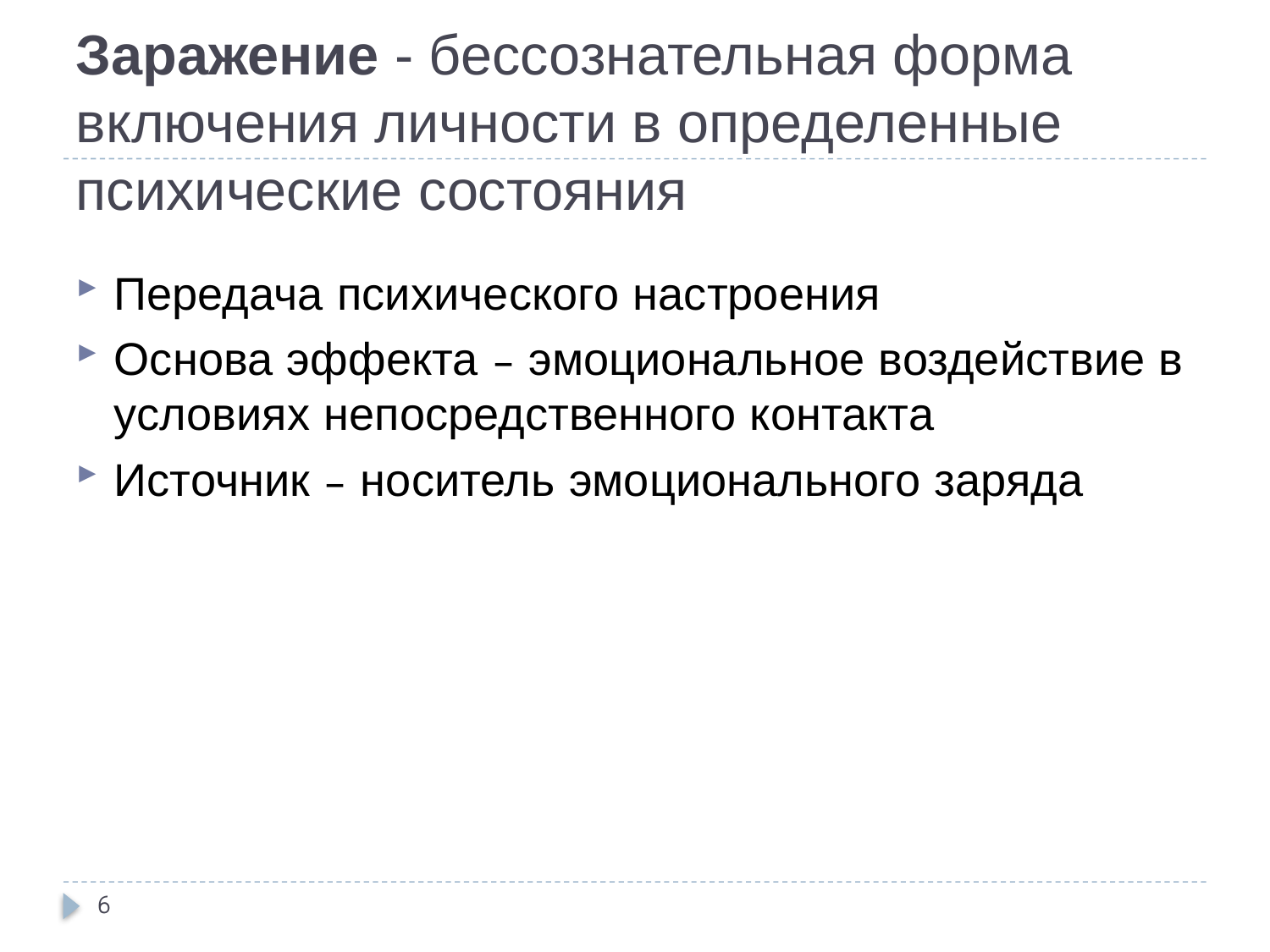

# Заражение - бессознательная форма включения личности в определенные психические состояния
Передача психического настроения
Основа эффекта – эмоциональное воздействие в условиях непосредственного контакта
Источник – носитель эмоционального заряда
6